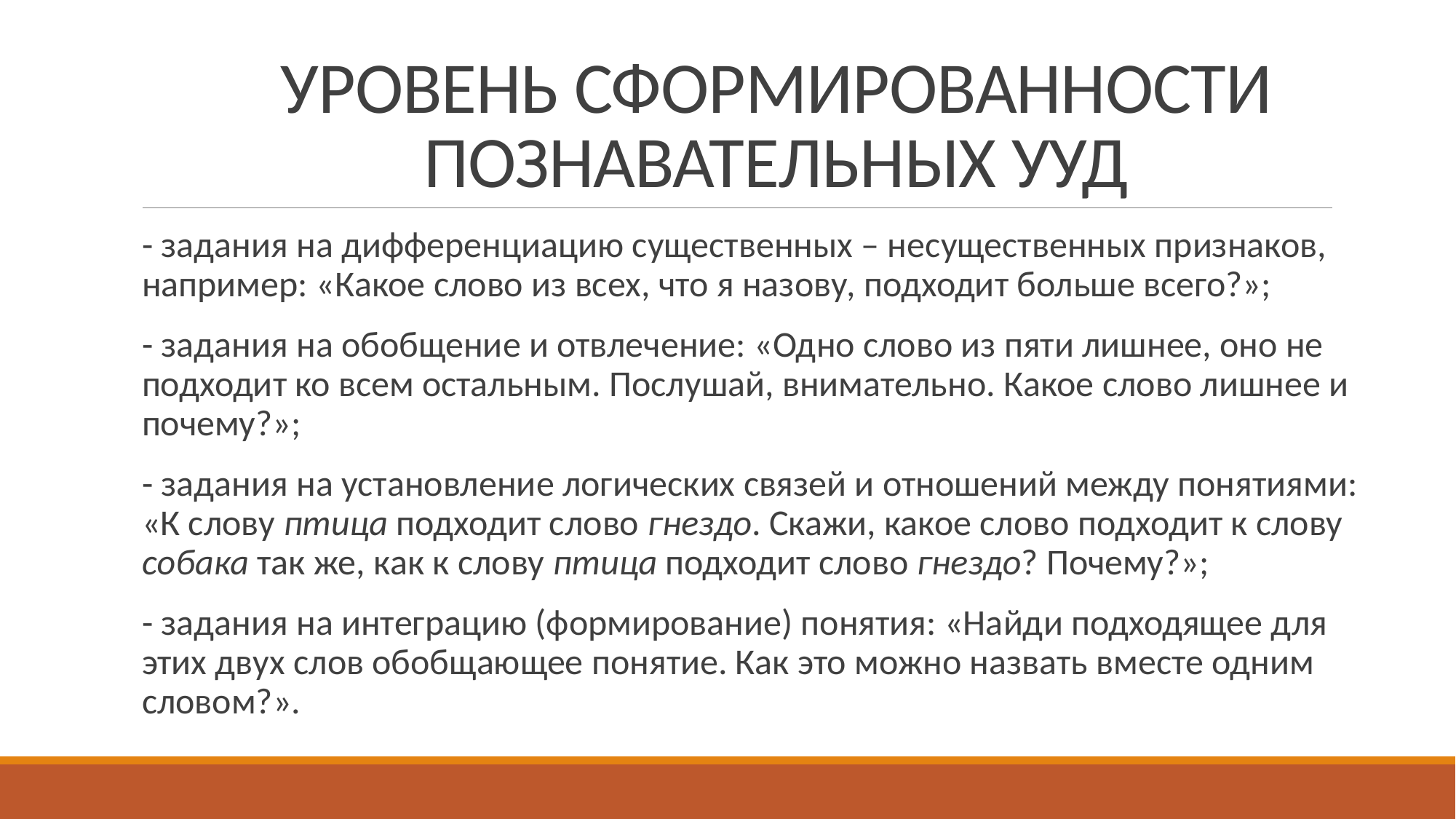

# УРОВЕНЬ СФОРМИРОВАННОСТИ ПОЗНАВАТЕЛЬНЫХ УУД
- задания на дифференциацию существенных – несущественных признаков, например: «Какое слово из всех, что я назову, подходит больше всего?»;
- задания на обобщение и отвлечение: «Одно слово из пяти лишнее, оно не подходит ко всем остальным. Послушай, внимательно. Какое слово лишнее и почему?»;
- задания на установление логических связей и отношений между понятиями: «К слову птица подходит слово гнездо. Скажи, какое слово подходит к слову собака так же, как к слову птица подходит слово гнездо? Почему?»;
- задания на интеграцию (формирование) понятия: «Найди подходящее для этих двух слов обобщающее понятие. Как это можно назвать вместе одним словом?».